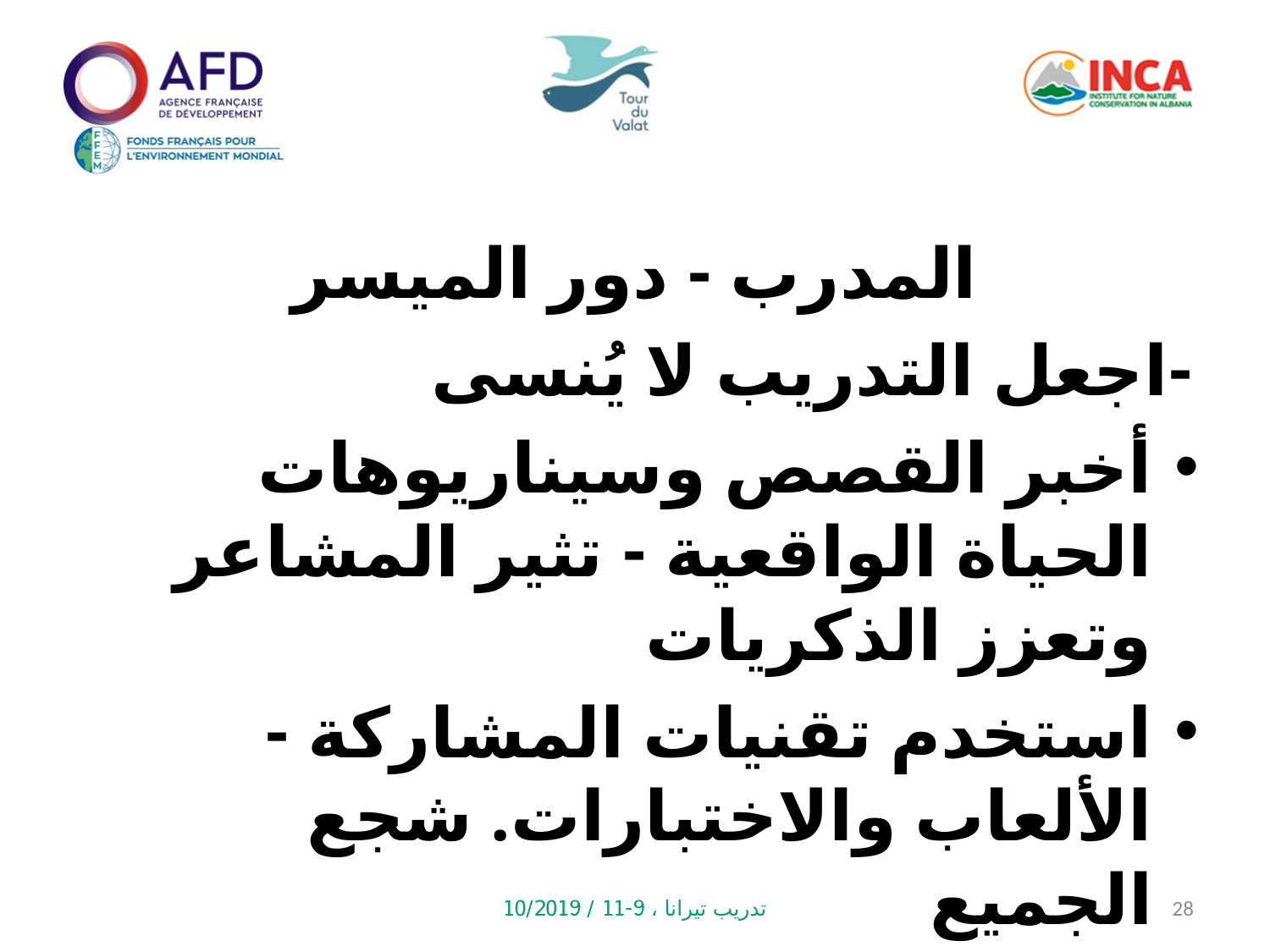

المدرب - دور الميسر
-اجعل التدريب لا يُنسى
أخبر القصص وسيناريوهات الحياة الواقعية - تثير المشاعر وتعزز الذكريات
استخدم تقنيات المشاركة - الألعاب والاختبارات. شجع الجميع
تدريب تيرانا ، 9-11 / 10/2019
28